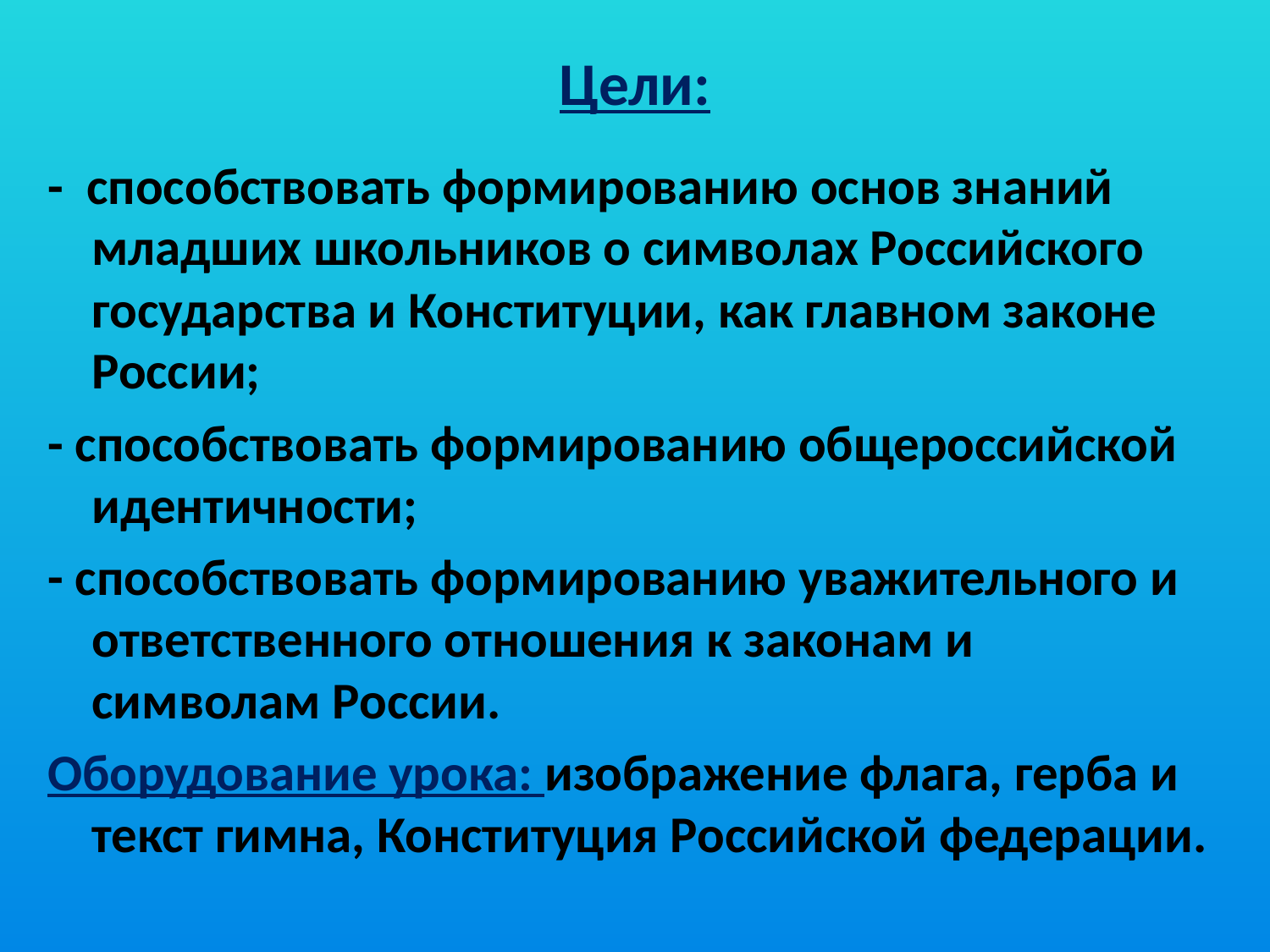

# Цели:
-  способствовать формированию основ знаний младших школьников о символах Российского государства и Конституции, как главном законе России;
- способствовать формированию общероссийской идентичности;
- способствовать формированию уважительного и ответственного отношения к законам и символам России.
Оборудование урока: изображение флага, герба и текст гимна, Конституция Российской федерации.